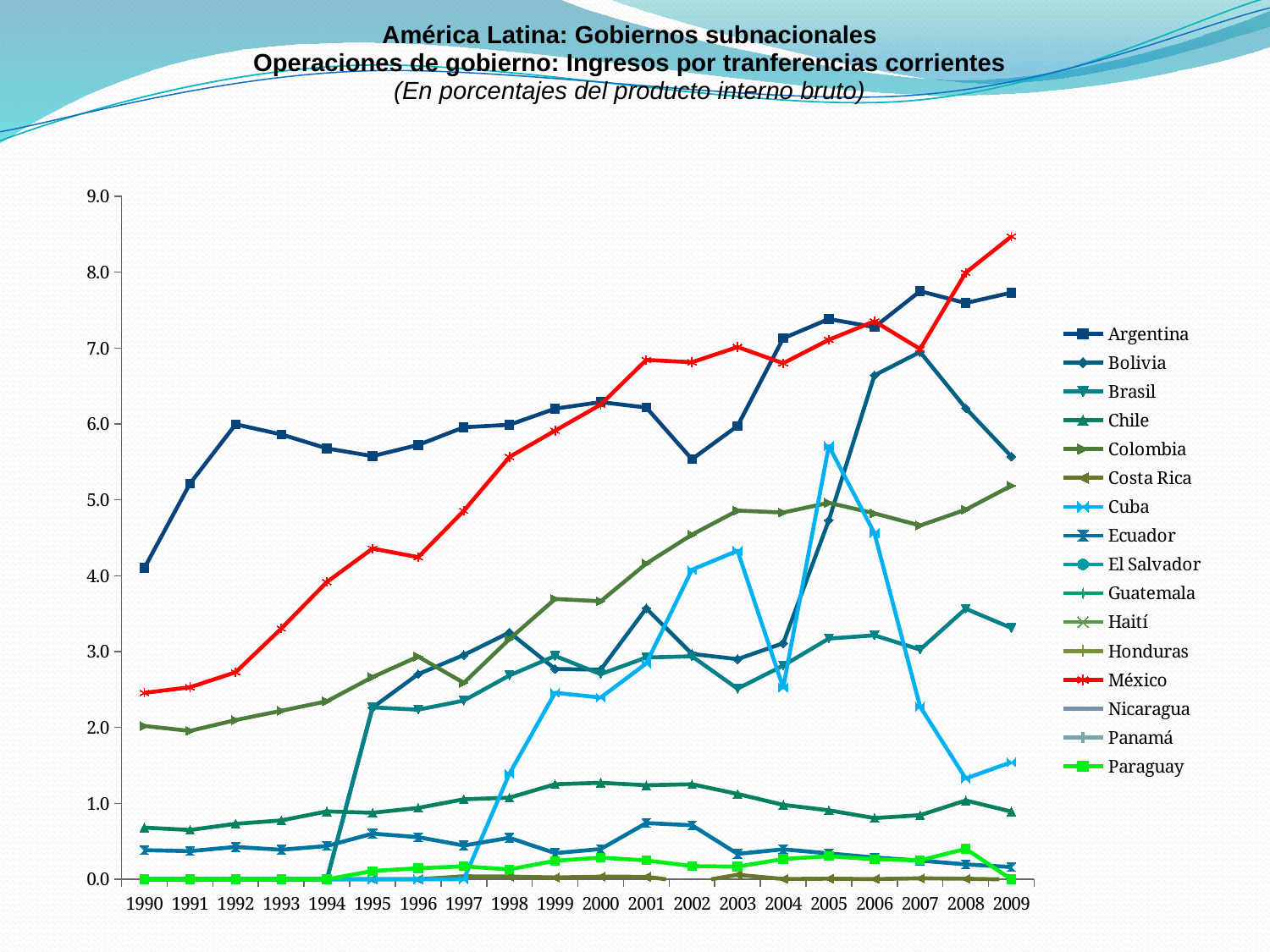

| América Latina: Gobiernos subnacionales |
| --- |
| Operaciones de gobierno: Ingresos por tranferencias corrientes |
| (En porcentajes del producto interno bruto) |

### Chart

| Category | Argentina  | Bolivia  | Brasil  | Chile | Colombia | Costa Rica | Cuba | Ecuador | El Salvador | Guatemala | Haití | Honduras | México | Nicaragua | Panamá | Paraguay |
|---|---|---|---|---|---|---|---|---|---|---|---|---|---|---|---|---|
| 1990 | 4.102127588390985 | 0.0 | 0.0 | 0.6806256888598436 | 2.020131757042245 | 0.0 | 0.0 | 0.3838089352440961 | None | None | None | None | 2.4560252255631547 | None | None | 0.0 |
| 1991 | 5.214438246977794 | 0.0 | 0.0 | 0.6495952416164106 | 1.9547685564277952 | 0.0 | 0.0 | 0.3708449978563145 | None | None | None | None | 2.530165644274696 | None | None | 0.0 |
| 1992 | 5.99622816433152 | 0.0 | 0.0 | 0.7304277426773531 | 2.0979684750440377 | 0.0 | 0.0 | 0.4255025926468224 | None | None | None | None | 2.7280549233424565 | None | None | 0.0 |
| 1993 | 5.8624739529261305 | 0.0 | 0.0 | 0.7752321564848179 | 2.220115685284283 | 0.0 | 0.0 | 0.38903611217141065 | None | None | None | None | 3.303984298957797 | None | None | 0.0 |
| 1994 | 5.678116479690527 | 0.0 | 0.0 | 0.8941909486023026 | 2.3453289933784585 | 0.0 | 0.0 | 0.4384162560570633 | None | None | None | None | 3.9169652887870283 | None | None | 0.0 |
| 1995 | 5.576544950532758 | 2.262287420858644 | 2.2650910371510777 | 0.8764425857219883 | 2.6642179442261678 | 0.0 | 0.0 | 0.6014292248444499 | None | None | None | None | 4.358615742553846 | None | None | 0.10892883960399581 |
| 1996 | 5.7234982594791735 | 2.7031183937684005 | 2.234927730351524 | 0.9398702003374848 | 2.9347471882206997 | 0.0 | 0.0 | 0.5547546614315898 | None | None | None | None | 4.243799998147376 | None | None | 0.14536696332704555 |
| 1997 | 5.956782971148236 | 2.9548169167114904 | 2.354589613173742 | 1.0538175187101335 | 2.587856255214247 | 0.039269175930994604 | 0.0 | 0.444624499195525 | None | None | None | None | 4.8560589124141105 | None | None | 0.16991409976910943 |
| 1998 | 5.9894959485859145 | 3.252081092804053 | 2.685993153878867 | 1.0748062477001228 | 3.1642932197211993 | 0.03560409505579479 | 1.3910296557905857 | 0.5461052160110168 | None | None | None | None | 5.565347838295508 | None | None | 0.13030905927108793 |
| 1999 | 6.201321522491743 | 2.7711918651279674 | 2.9430399051028098 | 1.2518629983850975 | 3.693426904508687 | 0.023799165511334448 | 2.457286989802298 | 0.3439055510396185 | None | None | None | None | 5.911584908273218 | None | None | 0.24357092461559882 |
| 2000 | 6.288658346711694 | 2.761489774072514 | 2.703463876074413 | 1.2713240063271498 | 3.663434837506175 | 0.034029673642230154 | 2.394864781746681 | 0.3980023032740837 | None | None | None | None | 6.255937667590187 | None | None | 0.2856163873387682 |
| 2001 | 6.216947477560968 | 3.5695079811447967 | 2.9220015458039725 | 1.2388282635311778 | 4.159428288119158 | 0.032800998060724 | 2.843850213367674 | 0.7408232995938097 | None | None | None | None | 6.844287345940074 | None | None | 0.2484069177739942 |
| 2002 | 5.536025402929171 | 2.9693028561965473 | 2.9379266922186837 | 1.25248561102617 | 4.541189292483787 | -0.04298439070802557 | 4.078534109346392 | 0.7115331103123903 | None | None | None | None | 6.8132711595484166 | None | None | 0.1735016663438492 |
| 2003 | 5.974511943184564 | 2.9001599733173298 | 2.5114321313422527 | 1.1246722354881873 | 4.858952826011125 | 0.05915044461241075 | 4.328558177883129 | 0.3346520476507491 | None | None | None | None | 7.014153297456177 | None | None | 0.1662449945305873 |
| 2004 | 7.12911107274175 | 3.110542085362929 | 2.815769530049477 | 0.980457144202327 | 4.832898707117838 | 0.0039236929030778515 | 2.5259796351071904 | 0.3944770387588266 | None | None | None | None | 6.80046279381279 | None | None | 0.2671923484499732 |
| 2005 | 7.382795379171537 | 4.731606501003523 | 3.1715773164454446 | 0.9084762354234276 | 4.961728277025834 | 0.007539066171675782 | 5.710091502164441 | 0.3409474234526933 | None | None | None | None | 7.10982777073112 | None | None | 0.3041504586297714 |
| 2006 | 7.276337491489767 | 6.641662402976567 | 3.2142595838516965 | 0.8065467676860184 | 4.821771182449505 | 0.0028160754288178227 | 4.559846804315265 | 0.2870542921115303 | None | None | None | None | 7.353593146581557 | None | None | 0.2639064940573004 |
| 2007 | 7.749624536353647 | 6.9492183019210145 | 3.0264156797866035 | 0.8445170761506906 | 4.6617055760986545 | 0.011935846202742689 | 2.274604290521402 | 0.24675108751374042 | None | None | None | None | 6.987589941083165 | None | None | 0.24843240931733052 |
| 2008 | 7.593463866842303 | 6.207741754233895 | 3.565125935493618 | 1.0378538540135807 | 4.870437445883933 | 0.007098665671399673 | 1.3281584054205182 | 0.19619793625441523 | None | None | None | None | 7.993837895885934 | None | None | 0.4003824298178426 |
| 2009 | 7.730817504266961 | 5.572494194973349 | 3.3114869676908953 | 0.8920797336384496 | 5.187015735407801 | -0.0025820756390260158 | 1.542423882360875 | 0.16116229076836558 | None | None | None | None | 8.470744350452032 | None | None | 0.0 |